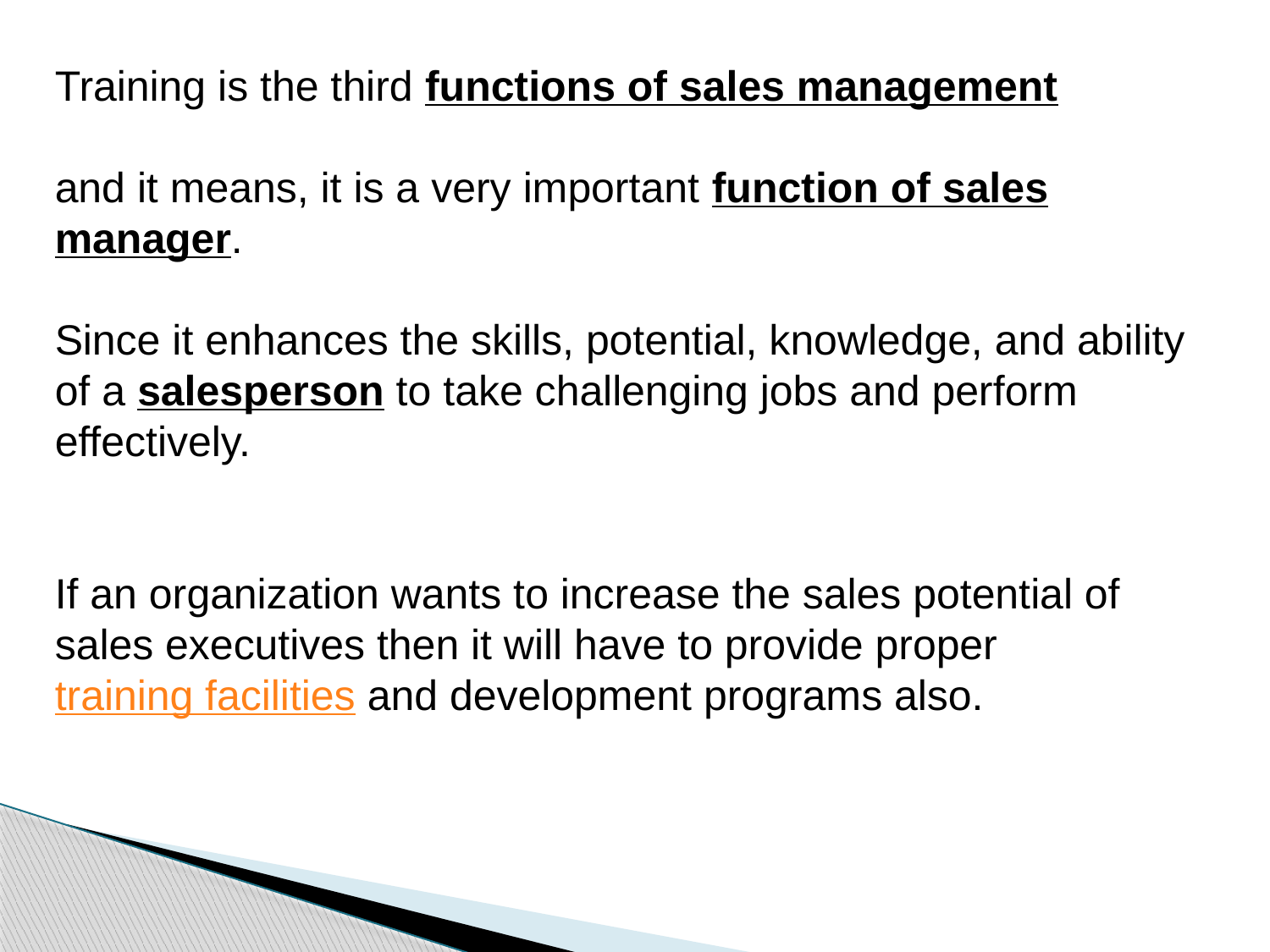

Training is the third functions of sales management

and it means, it is a very important function of sales manager.

Since it enhances the skills, potential, knowledge, and ability of a salesperson to take challenging jobs and perform effectively.

If an organization wants to increase the sales potential of sales executives then it will have to provide proper training facilities and development programs also.